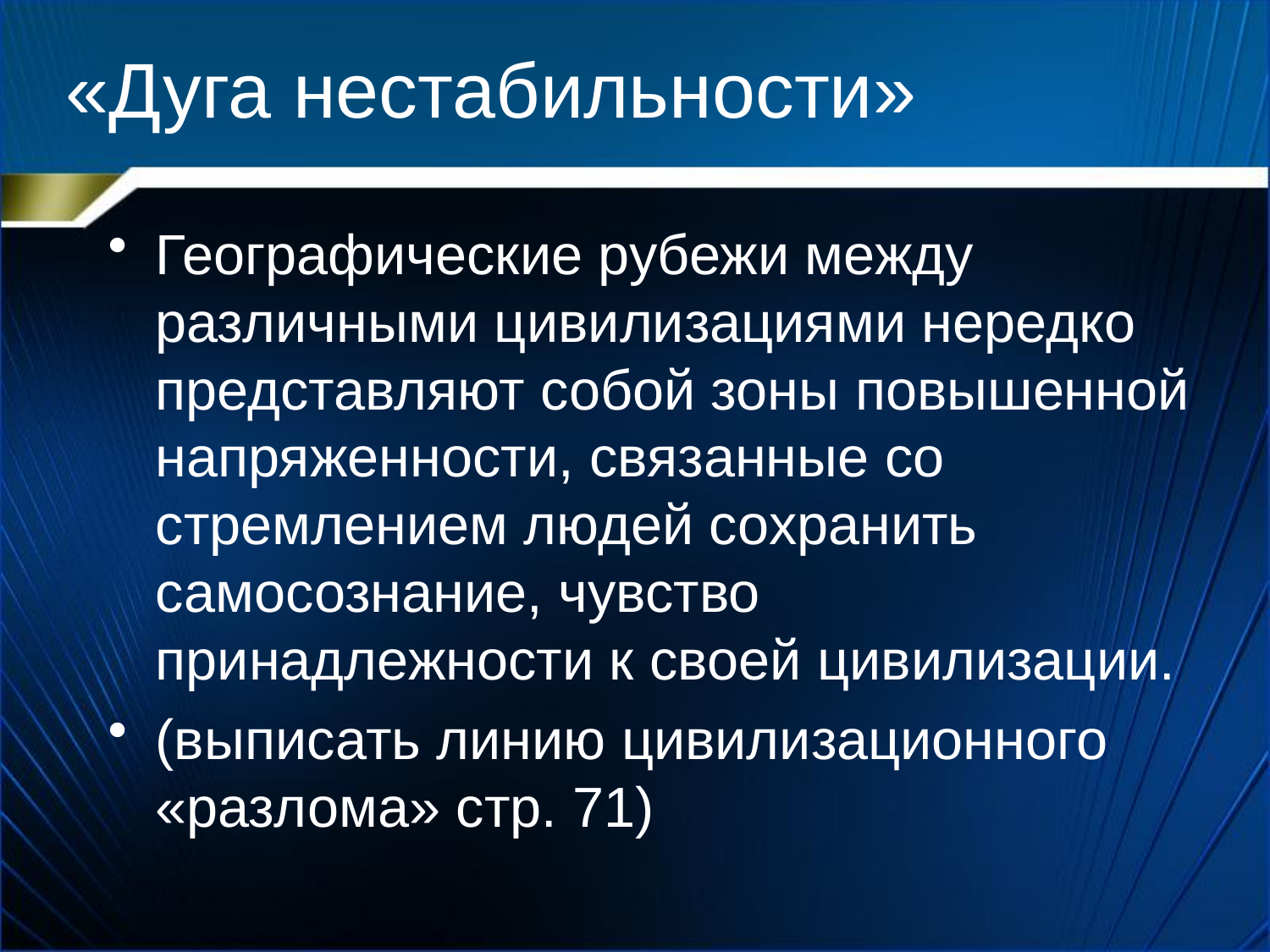

# «Дуга нестабильности»
Географические рубежи между различными цивилизациями нередко представляют собой зоны повышенной напряженности, связанные со стремлением людей сохранить самосознание, чувство принадлежности к своей цивилизации.
(выписать линию цивилизационного «разлома» стр. 71)